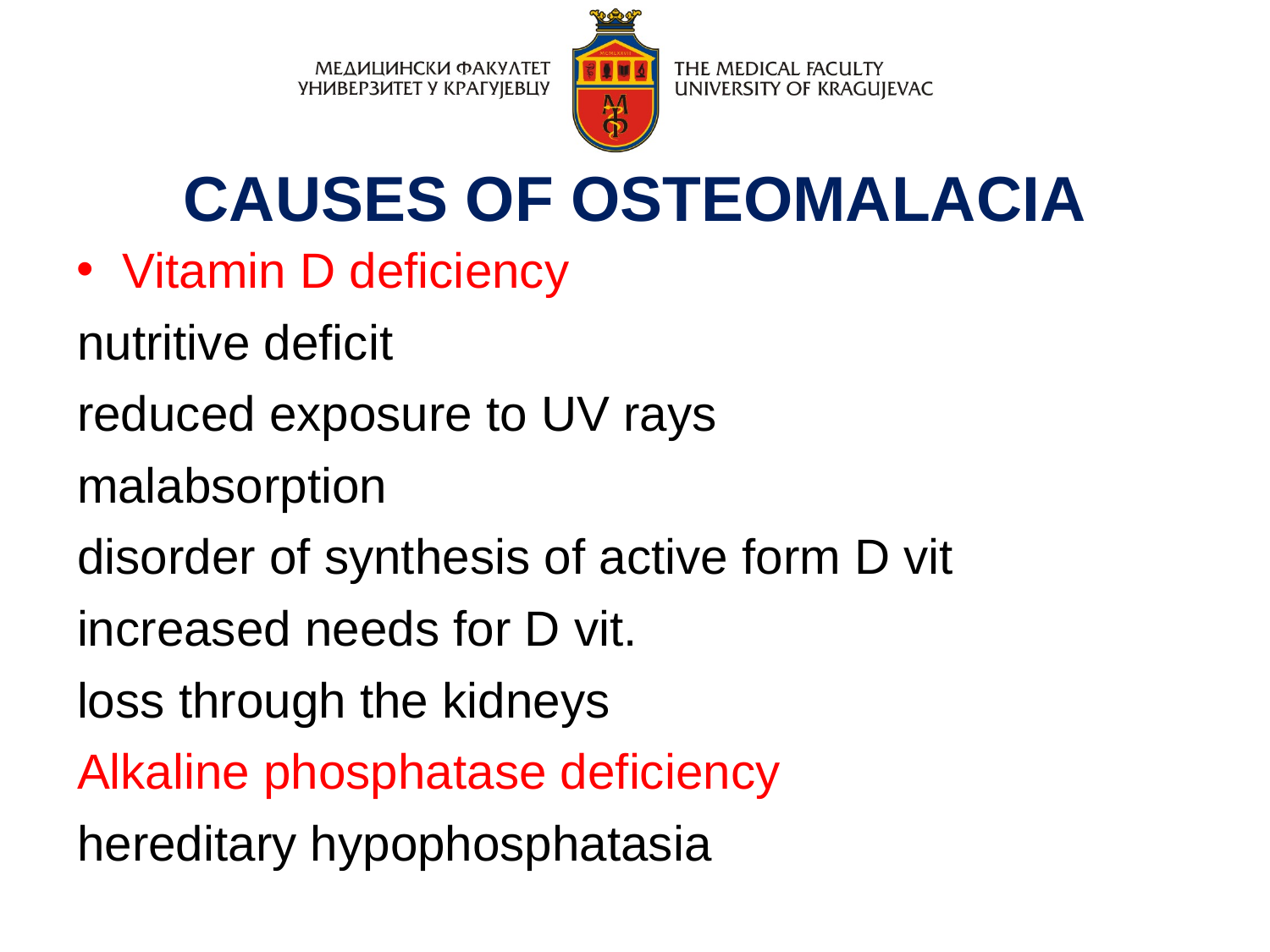

CAUSES OF OSTEOMALACIA
Vitamin D deficiency
nutritive deficit
reduced exposure to UV rays
malabsorption
disorder of synthesis of active form D vit
increased needs for D vit.
loss through the kidneys
Alkaline phosphatase deficiency
hereditary hypophosphatasia